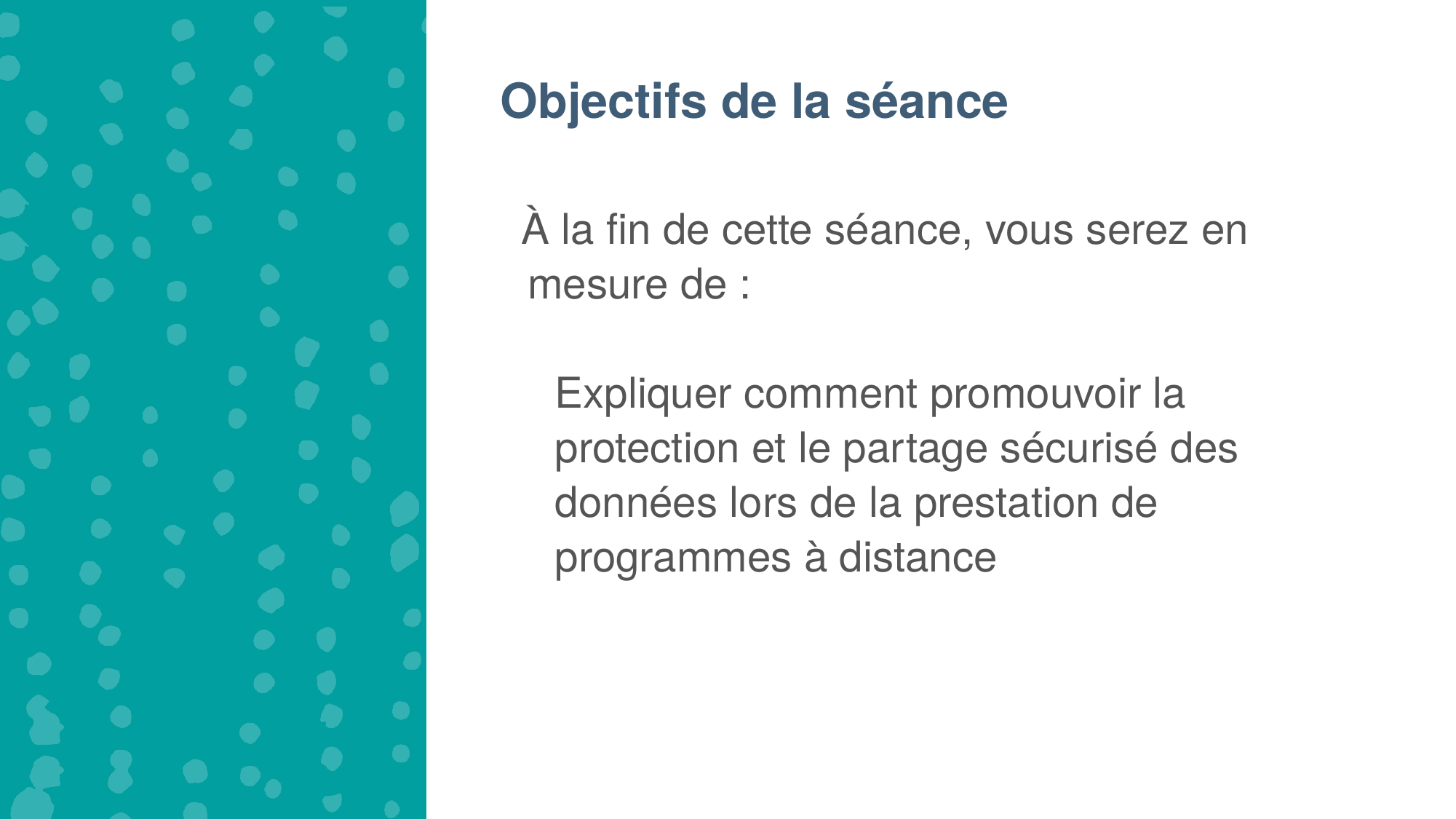

Objectifs de la séance

À la fin de cette séance, vous serez en mesure de :

Expliquer comment promouvoir la protection et le partage sécurisé des données lors de la prestation de programmes à distance